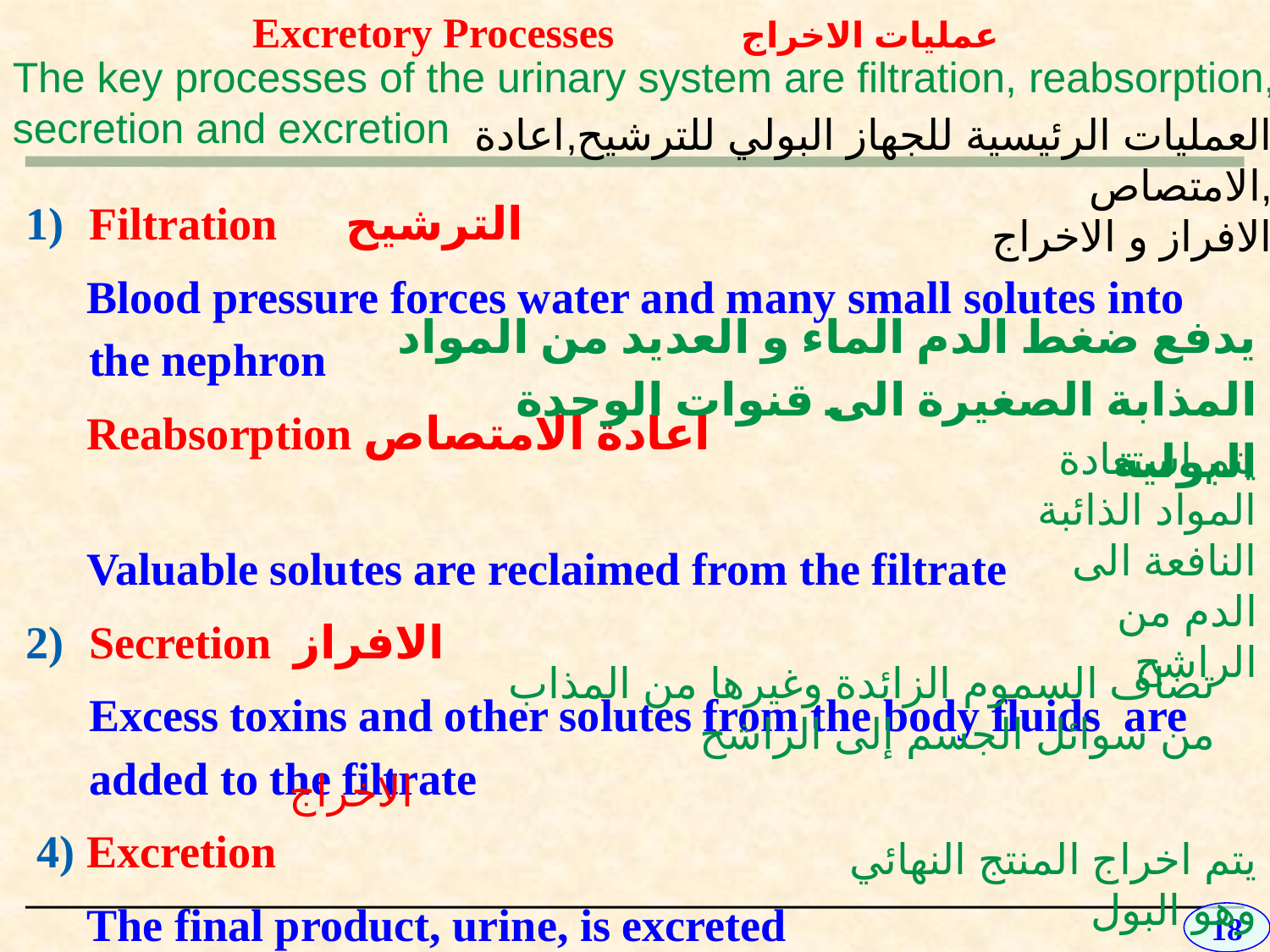

# عمليات الاخراج             Excretory Processes
The key processes of the urinary system are filtration, reabsorption, secretion and excretion
العمليات الرئيسية للجهاز البولي للترشيح,اعادة الامتصاص,
الافراز و الاخراج

Filtration      الترشيح
Blood pressure forces water and many small solutes into the nephron
Reabsorption اعادة الامتصاص
Valuable solutes are reclaimed from the filtrate
Secretion  الافراز
Excess toxins and other solutes from the body fluids  are added to the filtrate
 4) Excretion
The final product, urine, is excreted
يدفع ضغط الدم الماء و العديد من المواد المذابة الصغيرة الى قنوات الوحدة البولية
يتم استعادة المواد الذائبة النافعة الى الدم من الراشح
تضاف السموم الزائدة وغيرها من المذاب من سوائل الجسم إلى الراشح
الاخراج
يتم اخراج المنتج النهائي وهو البول
18